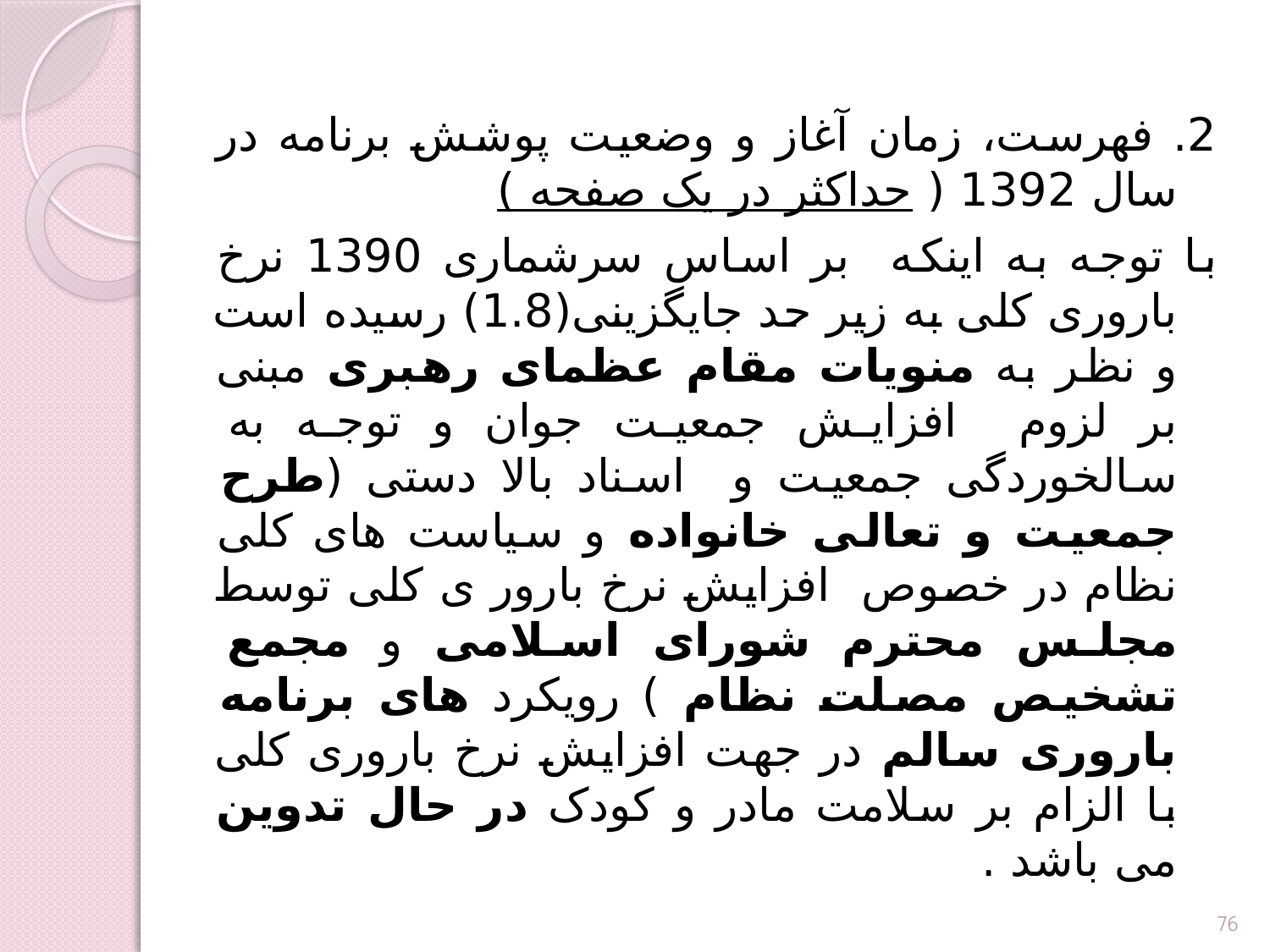

2. فهرست، زمان آغاز و وضعیت پوشش برنامه در سال 1392 ( حداکثر در یک صفحه )
	با توجه به اینکه  بر اساس سرشماری 1390 نرخ باروری کلی به زیر حد جایگزینی(1.8) رسیده است و نظر به منویات مقام عظمای رهبری مبنی بر لزوم  افزایش جمعیت جوان و توجه به سالخوردگی جمعیت و  اسناد بالا دستی (طرح جمعیت و تعالی خانواده و سیاست های کلی نظام در خصوص  افزایش نرخ بارور ی کلی توسط مجلس محترم شورای اسلامی و مجمع تشخیص مصلت نظام ) رویکرد های برنامه باروری سالم در جهت افزایش نرخ باروری کلی با الزام بر سلامت مادر و کودک در حال تدوین می باشد .

	برنامه های این اداره در قالب دو رویکرد 1- ارتقای نرخ باروری کلی و 2- حفظ و ارتقای سلامت مادران و کودکان می باشد که به اختصار می توان موارد زیر را در هر یک از رویکرد ها نام برد:

76